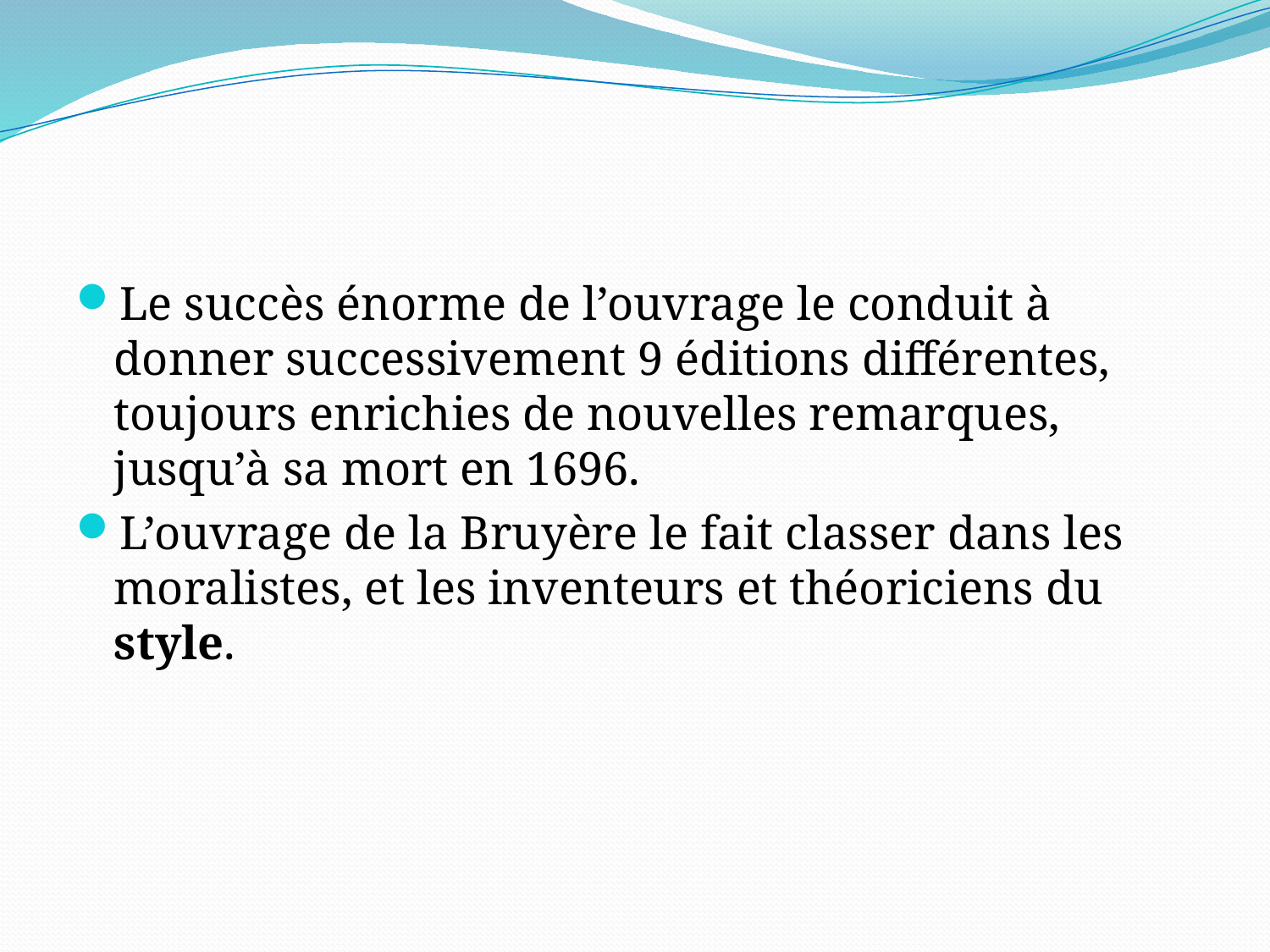

#
Le succès énorme de l’ouvrage le conduit à donner successivement 9 éditions différentes, toujours enrichies de nouvelles remarques, jusqu’à sa mort en 1696.
L’ouvrage de la Bruyère le fait classer dans les moralistes, et les inventeurs et théoriciens du style.